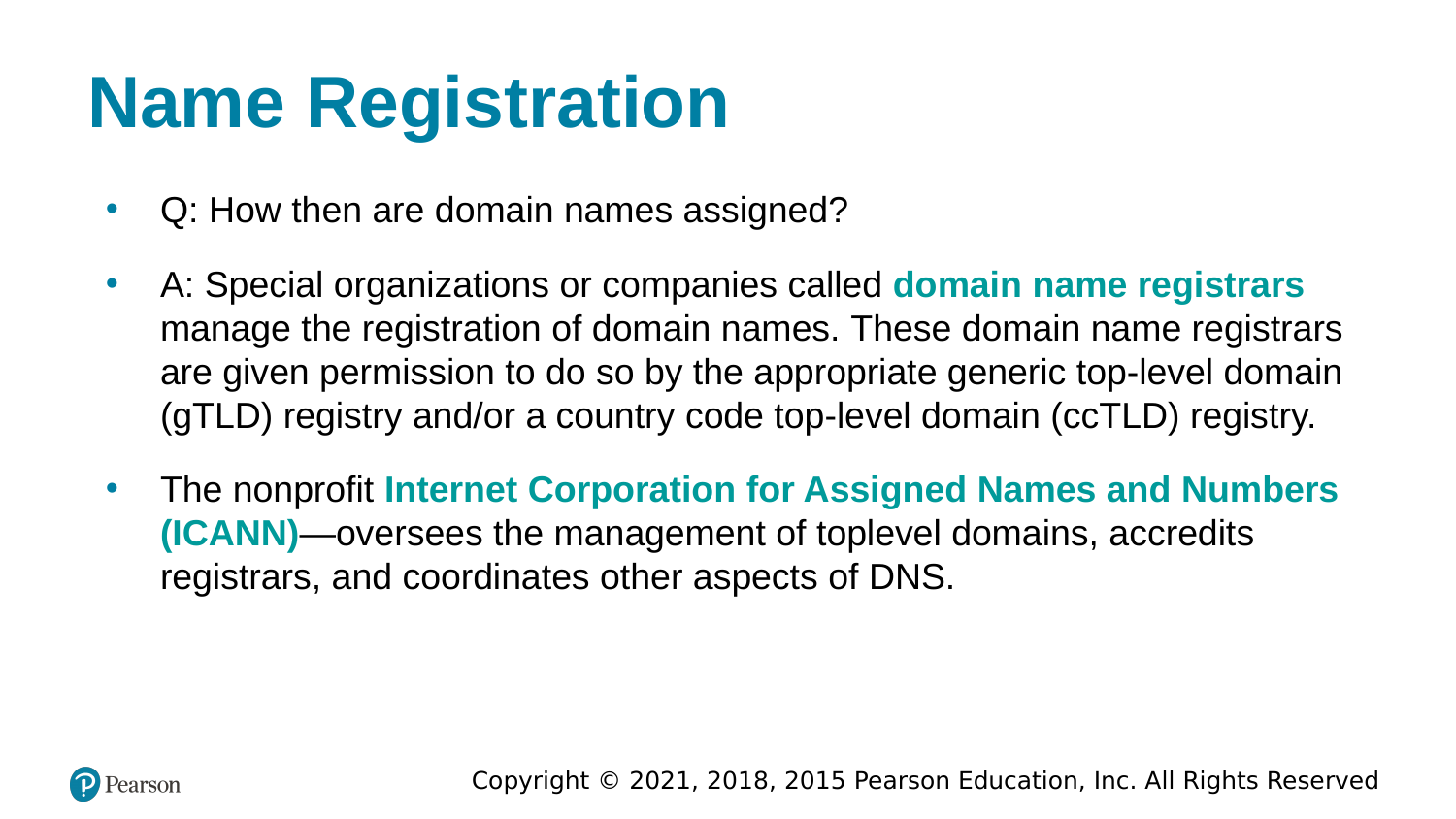

# Name Registration
Q: How then are domain names assigned?
A: Special organizations or companies called domain name registrars manage the registration of domain names. These domain name registrars are given permission to do so by the appropriate generic top-level domain (gTLD) registry and/or a country code top-level domain (ccTLD) registry.
The nonprofit Internet Corporation for Assigned Names and Numbers (ICANN)—oversees the management of toplevel domains, accredits registrars, and coordinates other aspects of DNS.